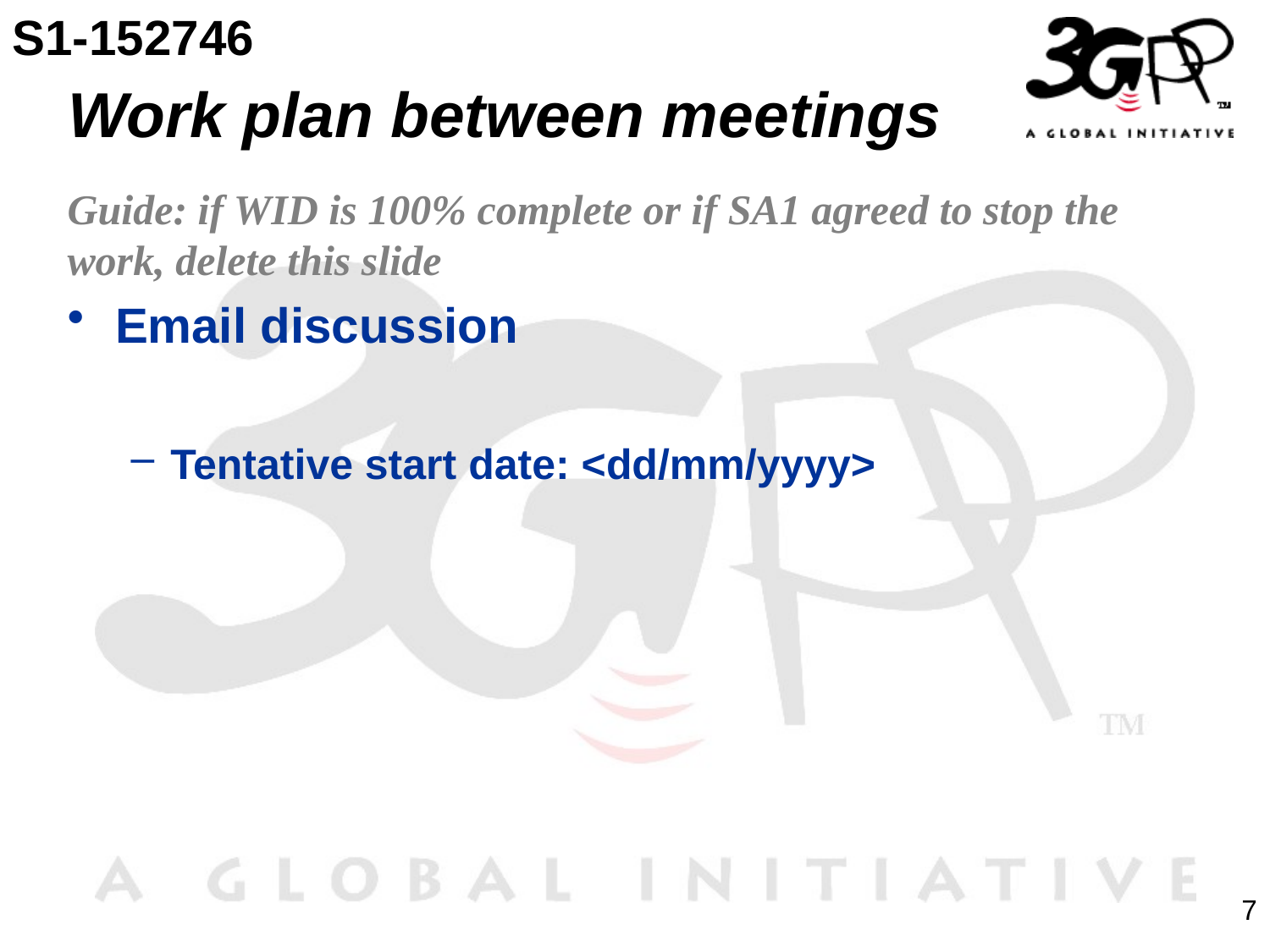

S1-152746
# Work plan between meetings
Guide: if WID is 100% complete or if SA1 agreed to stop the work, delete this slide
Email discussion

Tentative start date: <dd/mm/yyyy>
7